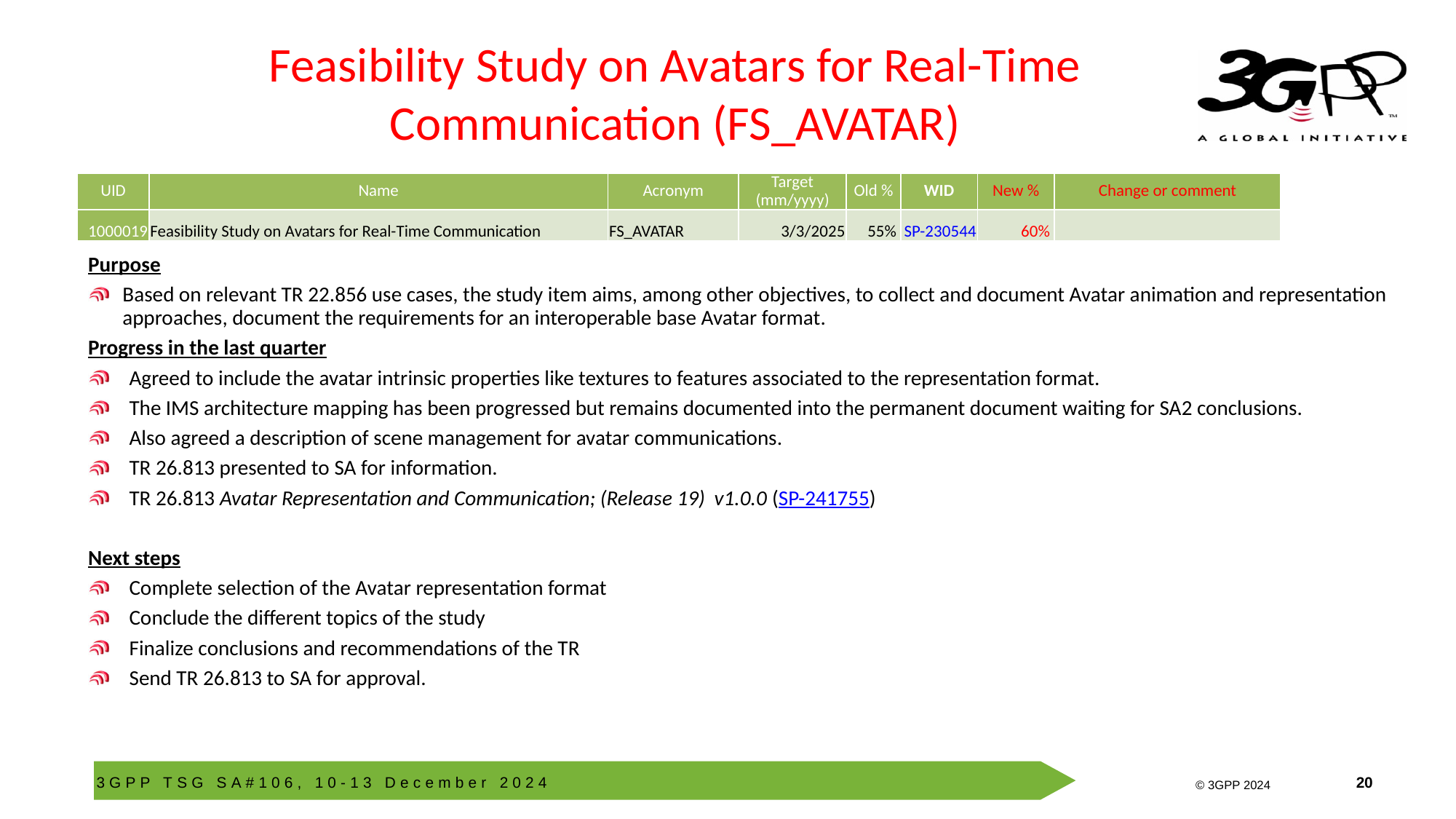

# Feasibility Study on Avatars for Real-Time Communication (FS_AVATAR)
| UID | Name | Acronym | Target (mm/yyyy) | Old % | WID | New % | Change or comment |
| --- | --- | --- | --- | --- | --- | --- | --- |
| 1000019 | Feasibility Study on Avatars for Real-Time Communication | FS\_AVATAR | 3/3/2025 | 55% | SP-230544 | 60% |  |
Purpose
Based on relevant TR 22.856 use cases, the study item aims, among other objectives, to collect and document Avatar animation and representation approaches, document the requirements for an interoperable base Avatar format.
Progress in the last quarter
Agreed to include the avatar intrinsic properties like textures to features associated to the representation format.
The IMS architecture mapping has been progressed but remains documented into the permanent document waiting for SA2 conclusions.
Also agreed a description of scene management for avatar communications.
TR 26.813 presented to SA for information.
TR 26.813 Avatar Representation and Communication; (Release 19)  v1.0.0 (SP-241755)

Next steps
Complete selection of the Avatar representation format
Conclude the different topics of the study
Finalize conclusions and recommendations of the TR
Send TR 26.813 to SA for approval.